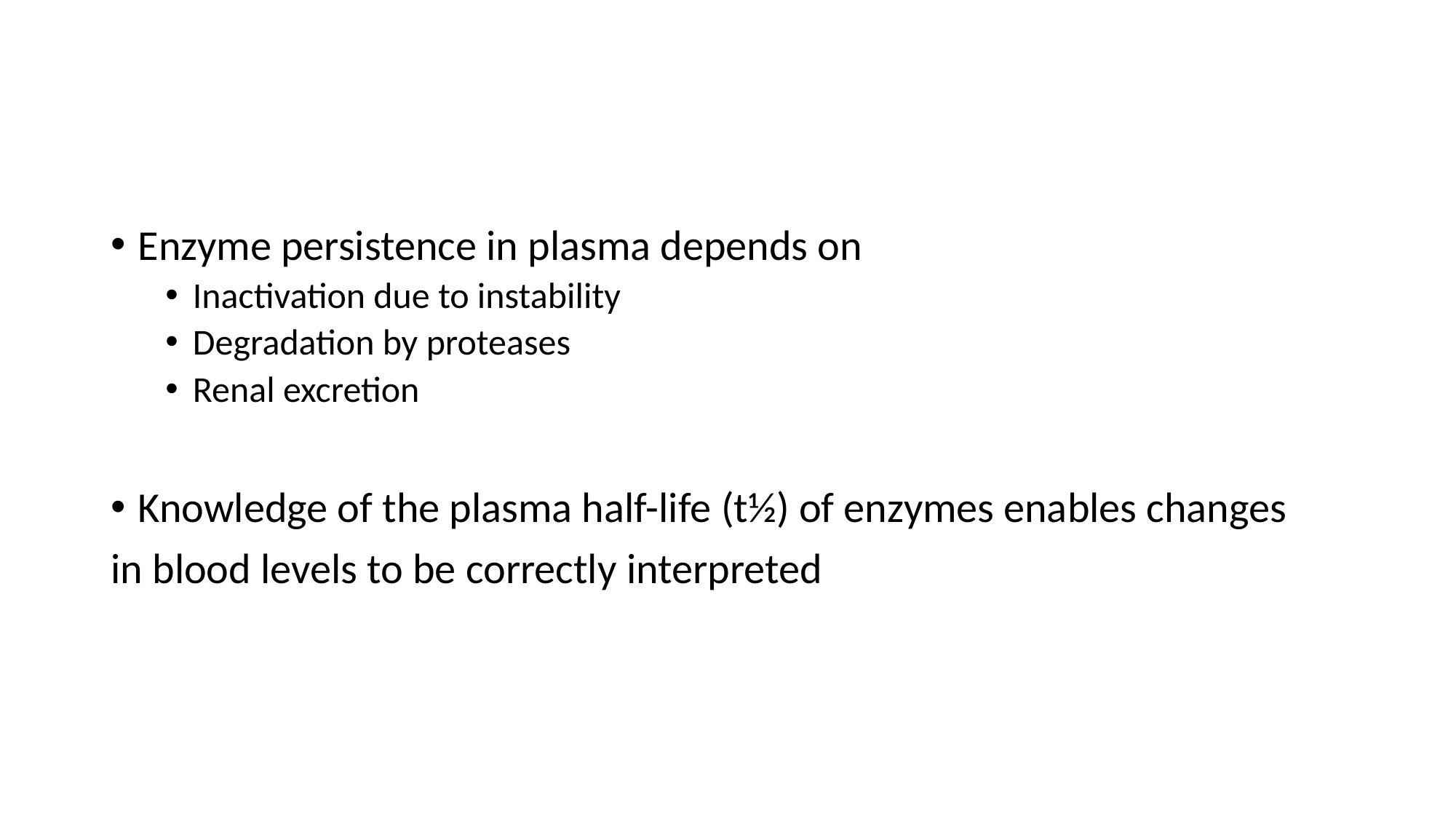

#
Enzyme persistence in plasma depends on
Inactivation due to instability
Degradation by proteases
Renal excretion

Knowledge of the plasma half-life (t½) of enzymes enables changes
in blood levels to be correctly interpreted